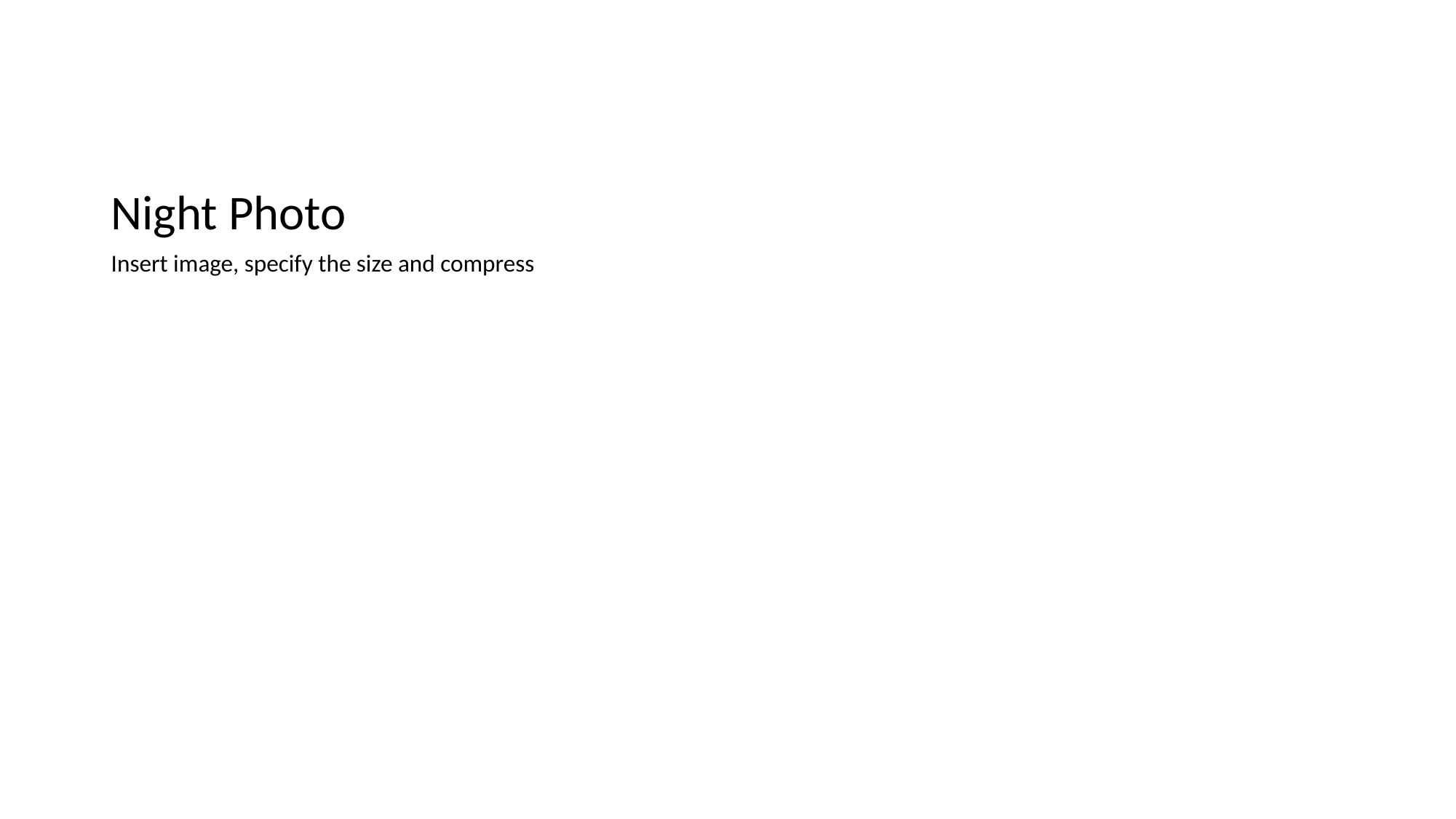

# Night Photo

Insert image, specify the size and compress